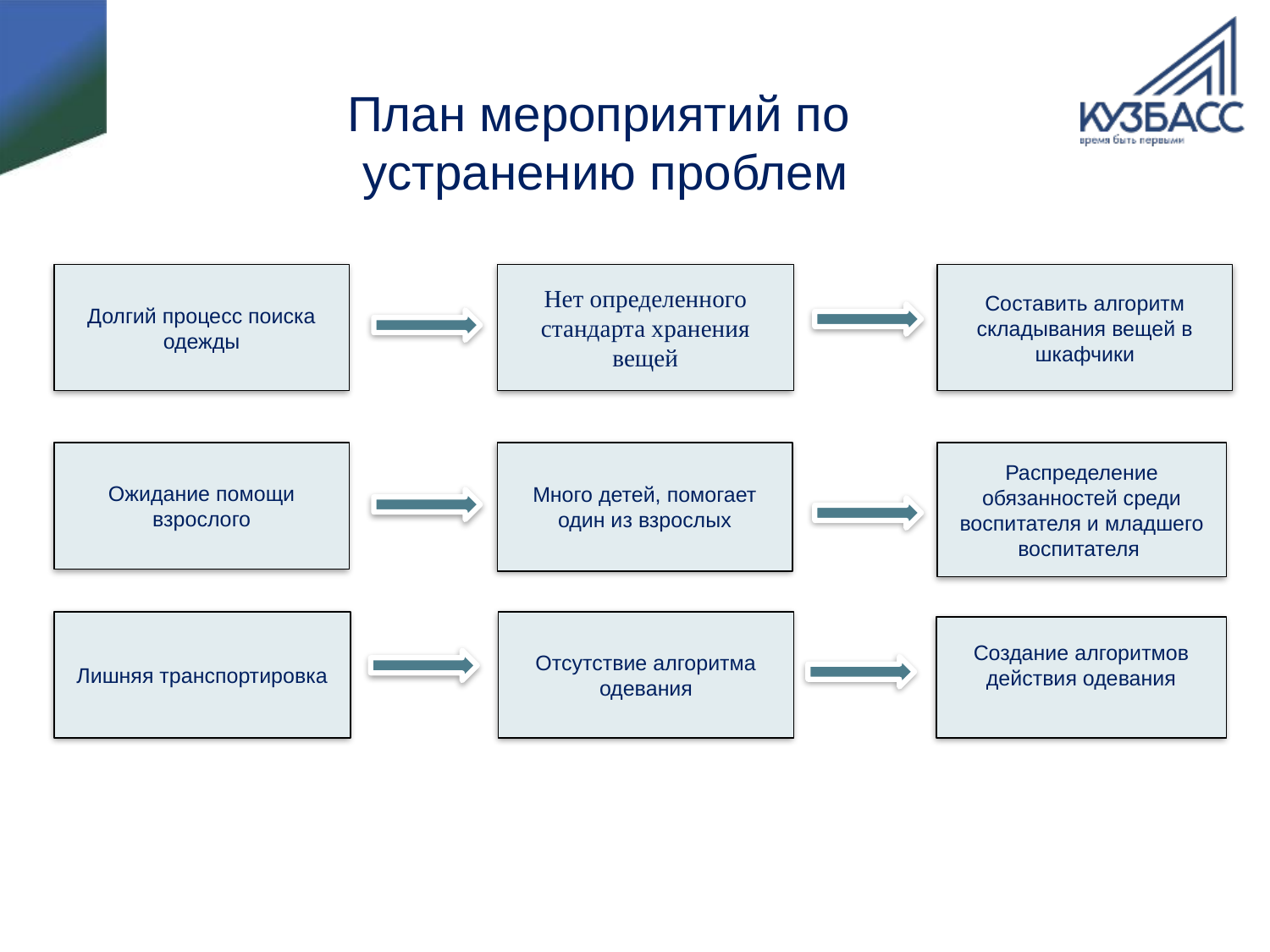

# План мероприятий по устранению проблем
Долгий процесс поиска одежды
Нет определенного
стандарта хранения
вещей
Составить алгоритм
складывания вещей в
шкафчики

Ожидание помощи взрослого
Много детей, помогает один из взрослых
Распределение обязанностей среди воспитателя и младшего воспитателя

Отсутствие алгоритма
одевания
Лишняя транспортировка
Создание алгоритмов действия одевания